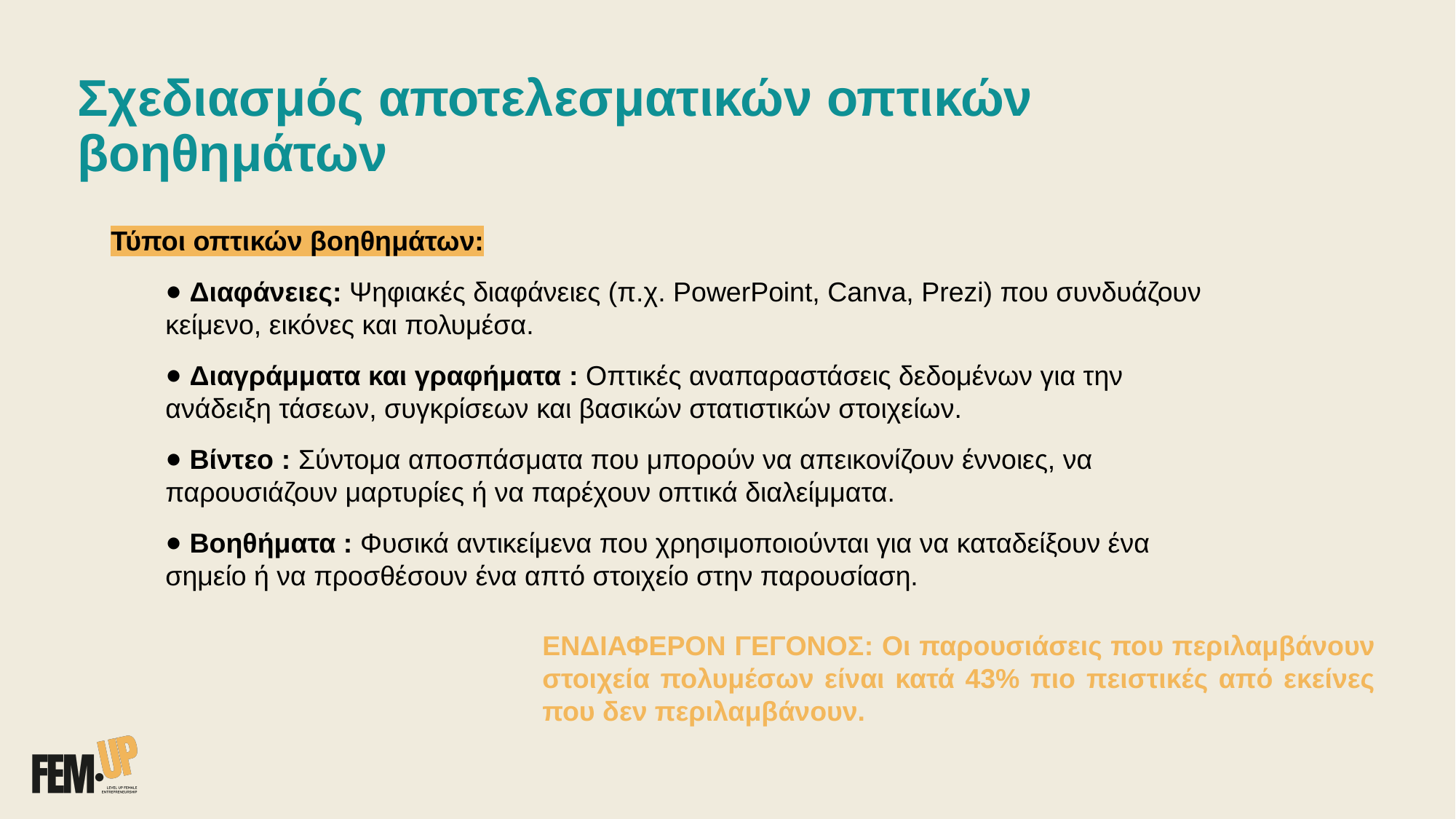

# Σχεδιασμός αποτελεσματικών οπτικών βοηθημάτων
Τύποι οπτικών βοηθημάτων:
 Διαφάνειες: Ψηφιακές διαφάνειες (π.χ. PowerPoint, Canva, Prezi) που συνδυάζουν κείμενο, εικόνες και πολυμέσα.
 Διαγράμματα και γραφήματα : Οπτικές αναπαραστάσεις δεδομένων για την ανάδειξη τάσεων, συγκρίσεων και βασικών στατιστικών στοιχείων.
 Βίντεο : Σύντομα αποσπάσματα που μπορούν να απεικονίζουν έννοιες, να παρουσιάζουν μαρτυρίες ή να παρέχουν οπτικά διαλείμματα.
 Βοηθήματα : Φυσικά αντικείμενα που χρησιμοποιούνται για να καταδείξουν ένα σημείο ή να προσθέσουν ένα απτό στοιχείο στην παρουσίαση.

ΕΝΔΙΑΦΕΡΟΝ ΓΕΓΟΝΟΣ: Οι παρουσιάσεις που περιλαμβάνουν στοιχεία πολυμέσων είναι κατά 43% πιο πειστικές από εκείνες που δεν περιλαμβάνουν.